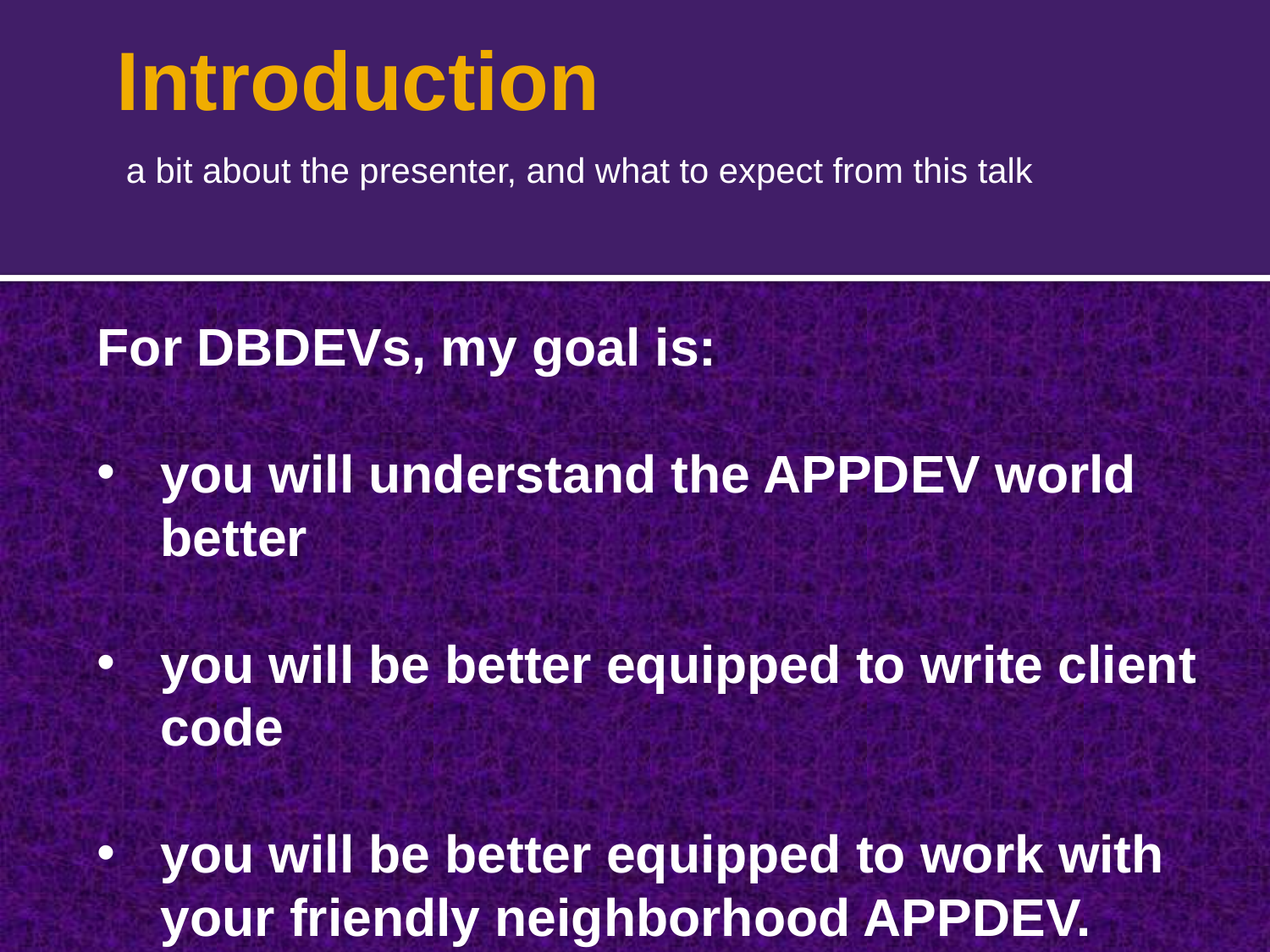

# Introduction
a bit about the presenter, and what to expect from this talk
For DBDEVs, my goal is:

you will understand the APPDEV world better

you will be better equipped to write client code

you will be better equipped to work with your friendly neighborhood APPDEV.